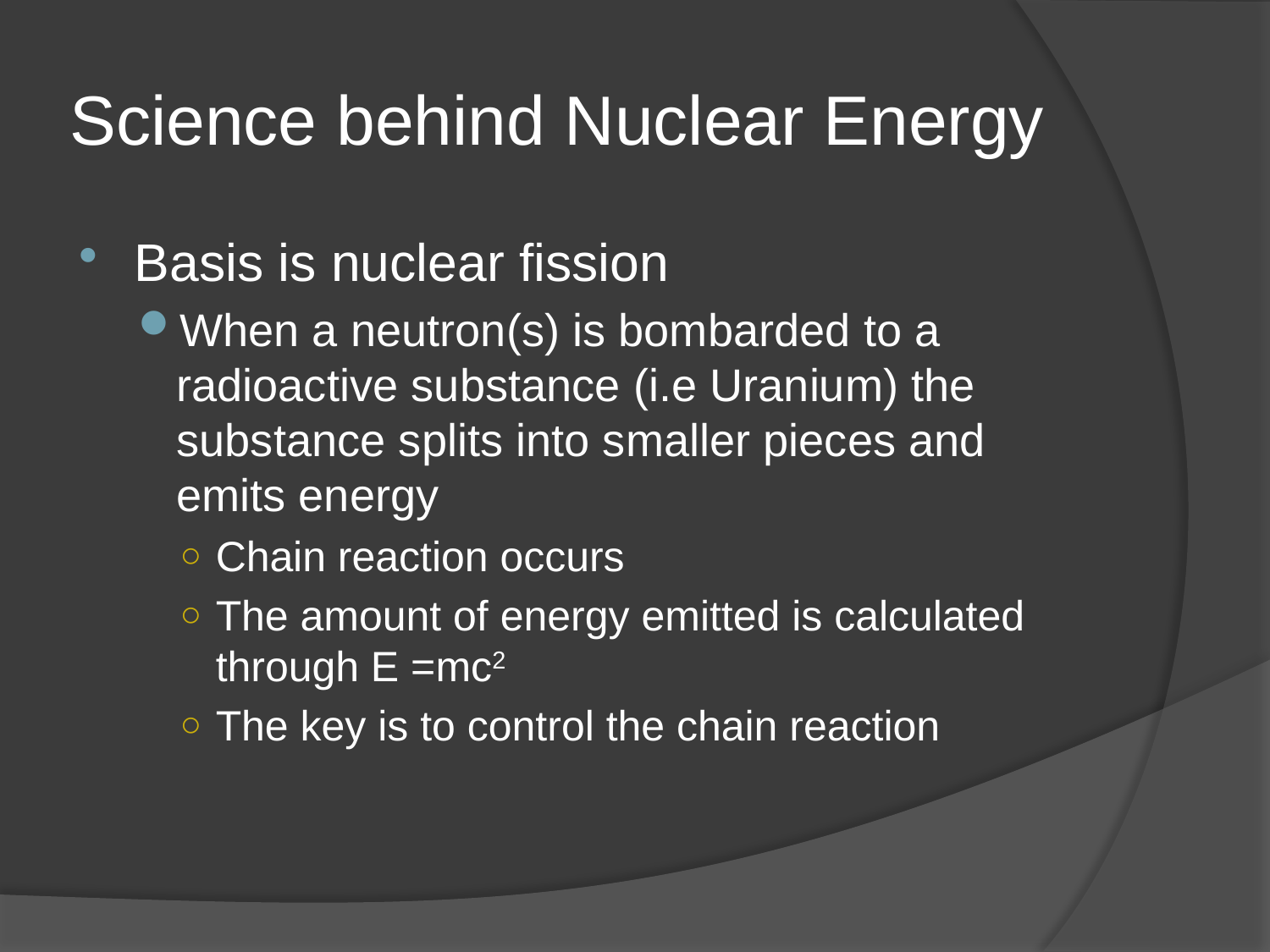

# Science behind Nuclear Energy
Basis is nuclear fission
When a neutron(s) is bombarded to a radioactive substance (i.e Uranium) the substance splits into smaller pieces and emits energy
Chain reaction occurs
The amount of energy emitted is calculated through E =mc2
The key is to control the chain reaction